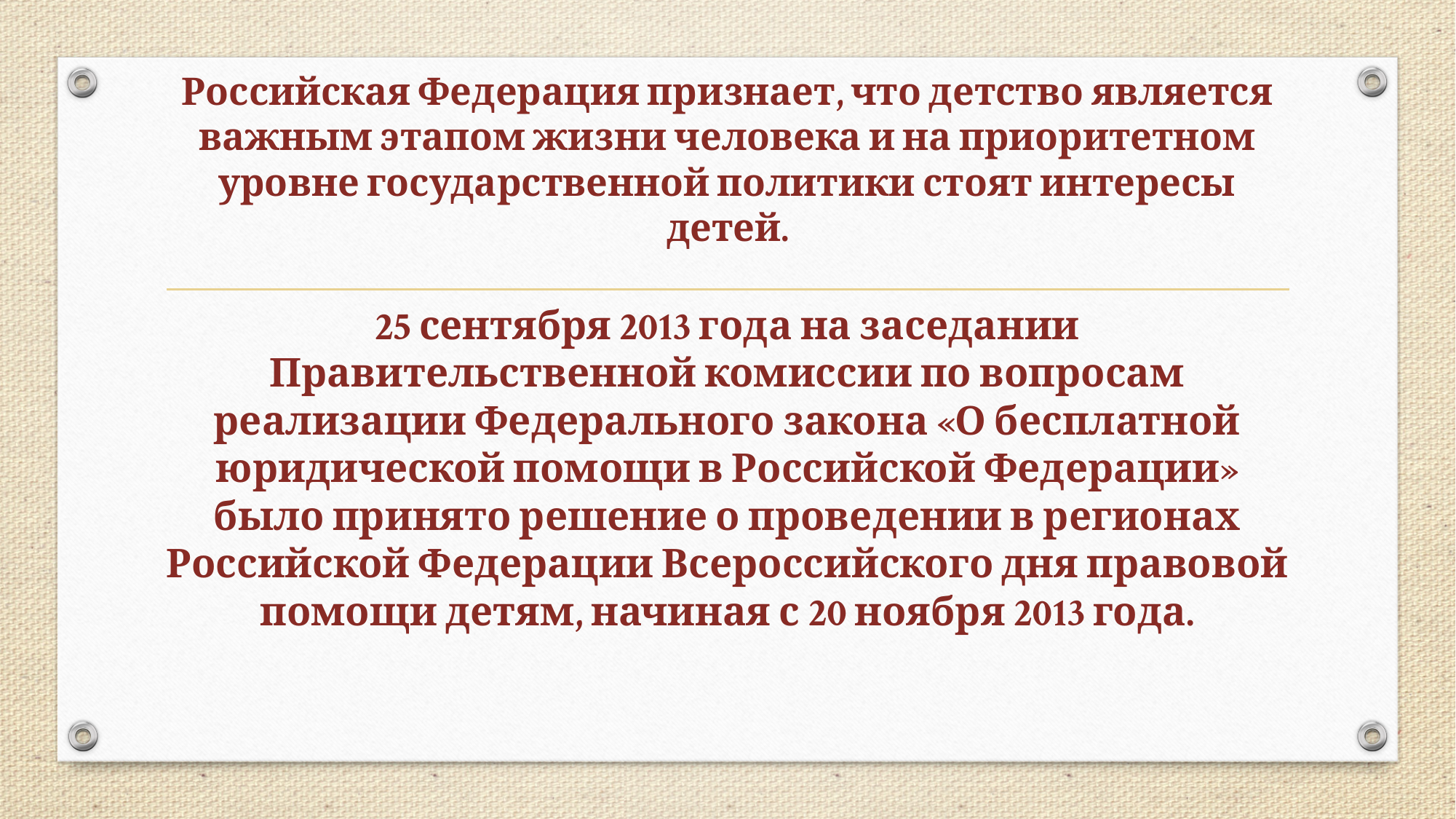

# Российская Федерация признает, что детство является важным этапом жизни человека и на приоритетном уровне государственной политики стоят интересы детей.
25 сентября 2013 года на заседании Правительственной комиссии по вопросам реализации Федерального закона «О бесплатной юридической помощи в Российской Федерации» было принято решение о проведении в регионах Российской Федерации Всероссийского дня правовой помощи детям, начиная с 20 ноября 2013 года.